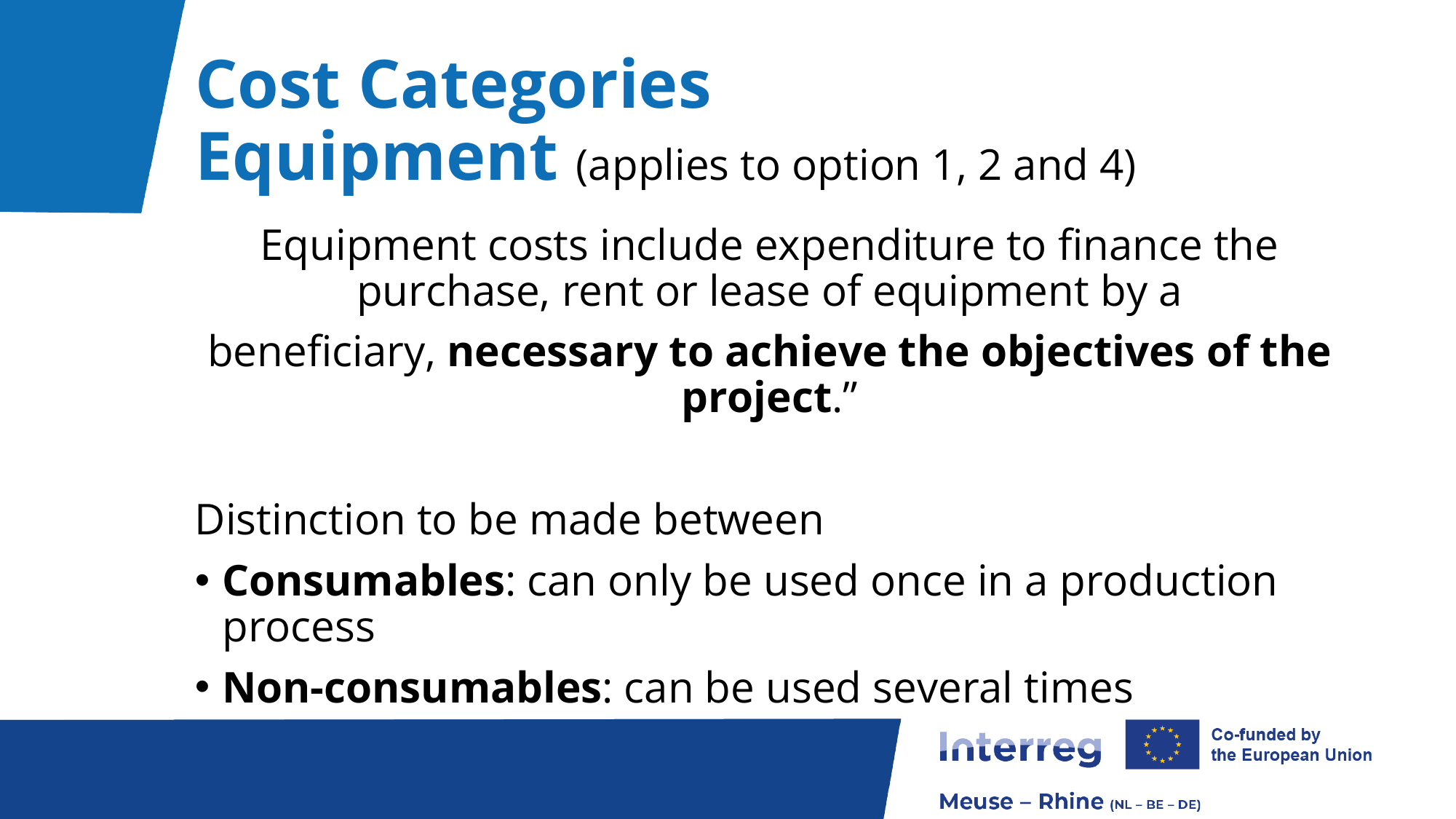

# Cost Categories Equipment (applies to option 1, 2 and 4)
Equipment costs include expenditure to finance the purchase, rent or lease of equipment by a
beneficiary, necessary to achieve the objectives of the project.”

Distinction to be made between
Consumables: can only be used once in a production process
Non-consumables: can be used several times